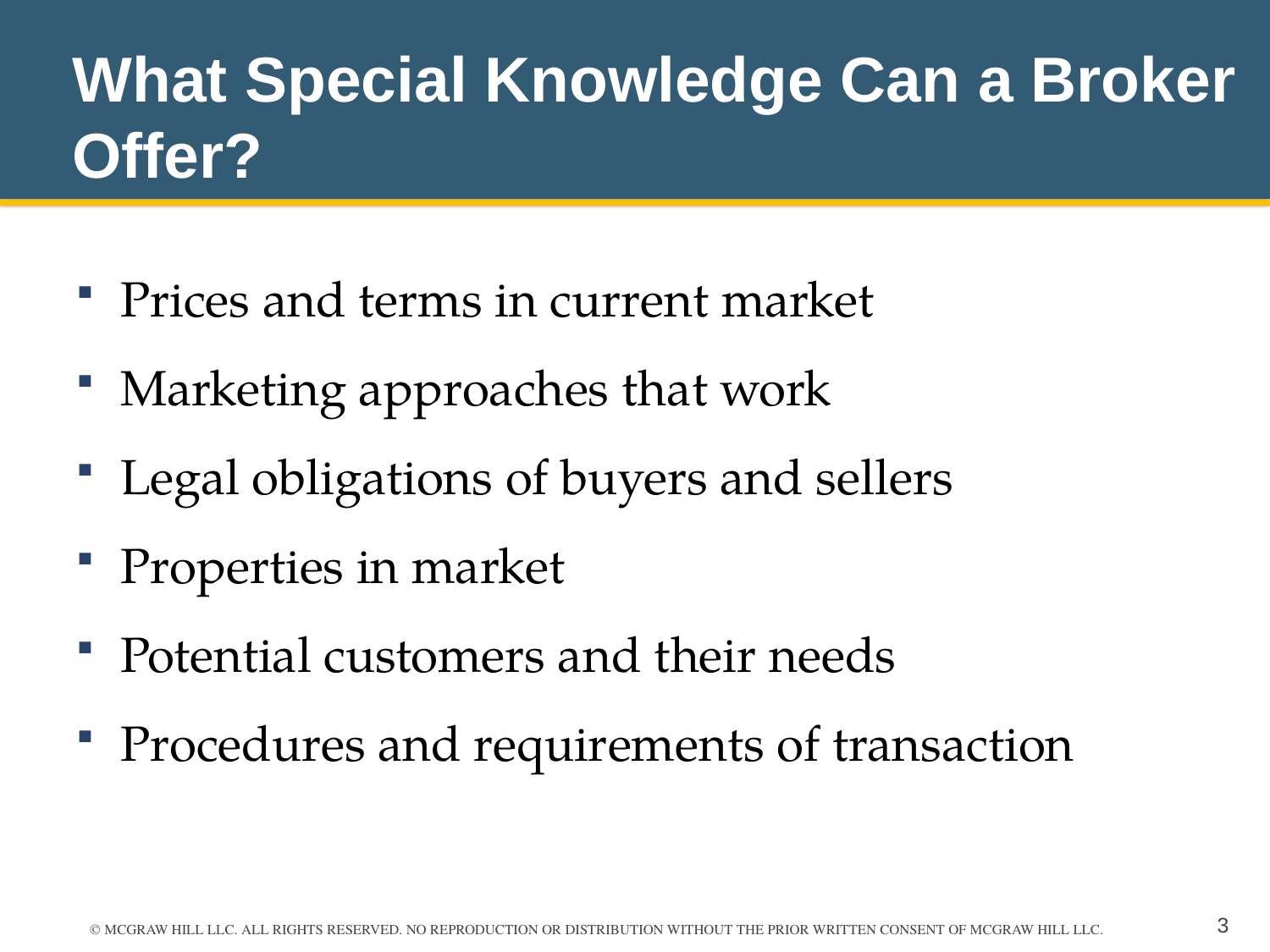

# What Special Knowledge Can a Broker Offer?
Prices and terms in current market
Marketing approaches that work
Legal obligations of buyers and sellers
Properties in market
Potential customers and their needs
Procedures and requirements of transaction

© MCGRAW HILL LLC. ALL RIGHTS RESERVED. NO REPRODUCTION OR DISTRIBUTION WITHOUT THE PRIOR WRITTEN CONSENT OF MCGRAW HILL LLC.
3